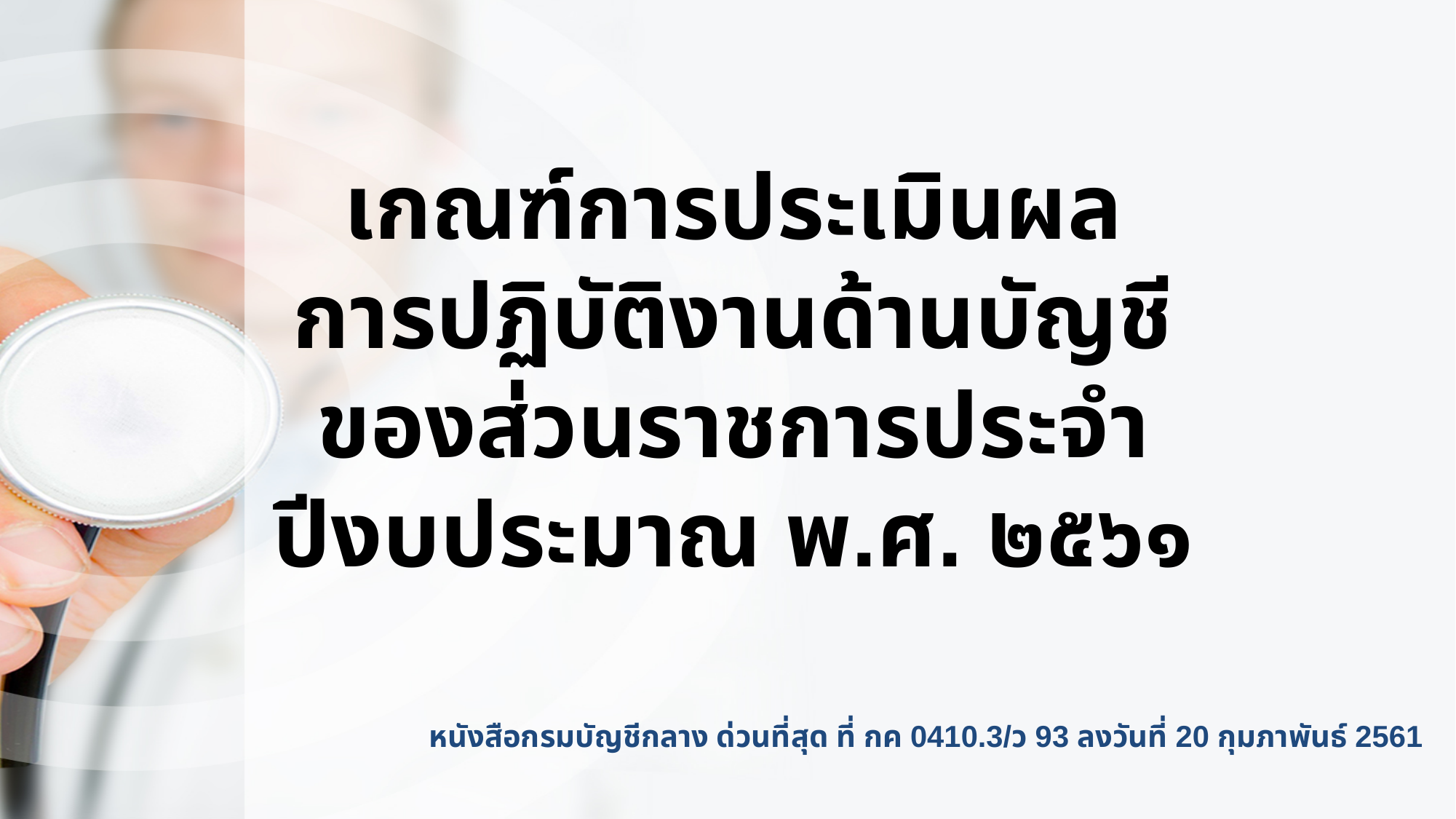

เกณฑ์การประเมินผล
การปฏิบัติงานด้านบัญชีของส่วนราชการประจำปีงบประมาณ พ.ศ. ๒๕๖๑
หนังสือกรมบัญชีกลาง ด่วนที่สุด ที่ กค 0410.3/ว 93 ลงวันที่ 20 กุมภาพันธ์ 2561